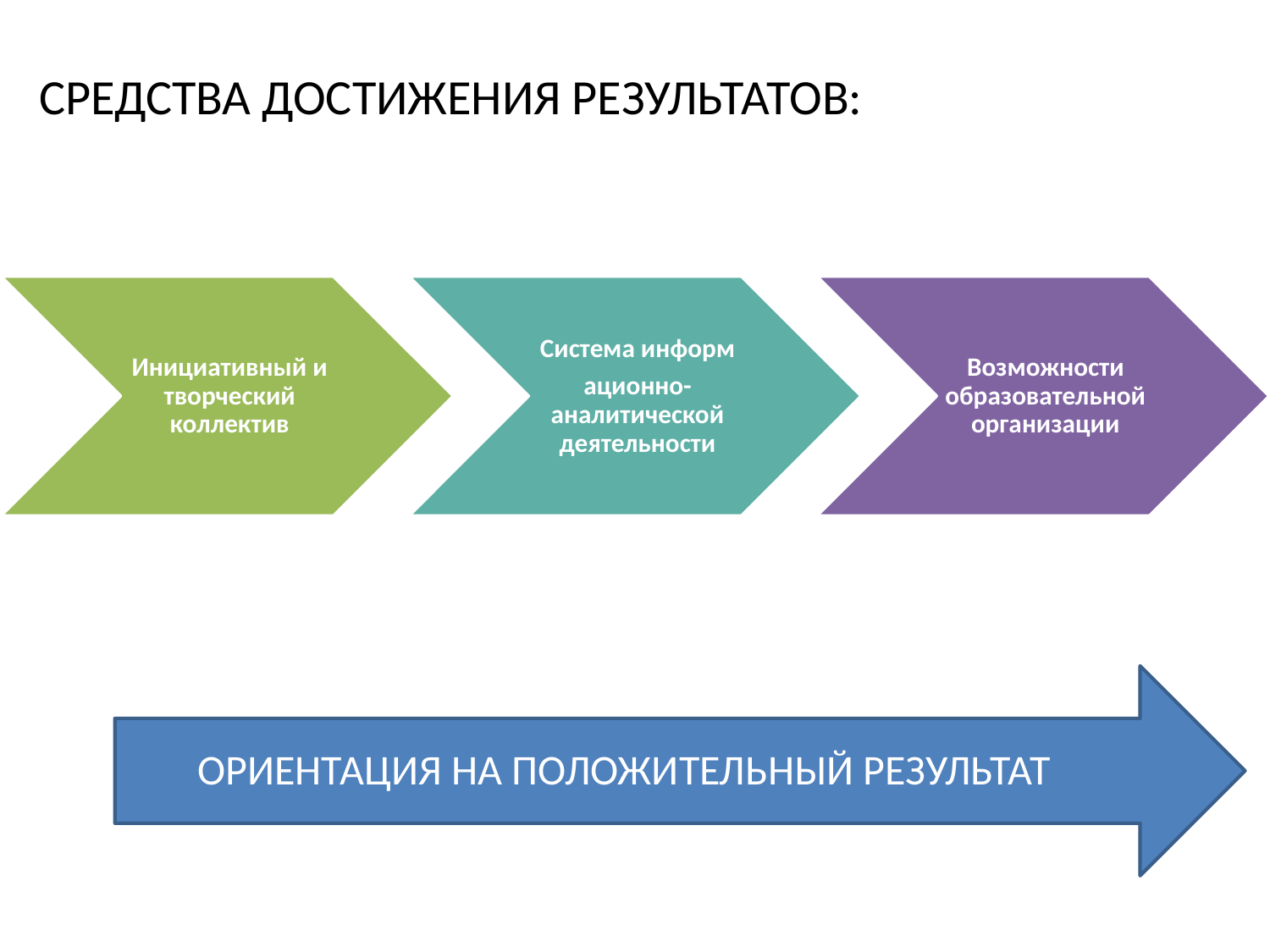

# СРЕДСТВА ДОСТИЖЕНИЯ РЕЗУЛЬТАТОВ:
Инициативный и творческий коллектив
Система информ
ационно-аналитической деятельности
Возможности образовательной организации

ОРИЕНТАЦИЯ НА ПОЛОЖИТЕЛЬНЫЙ РЕЗУЛЬТАТ